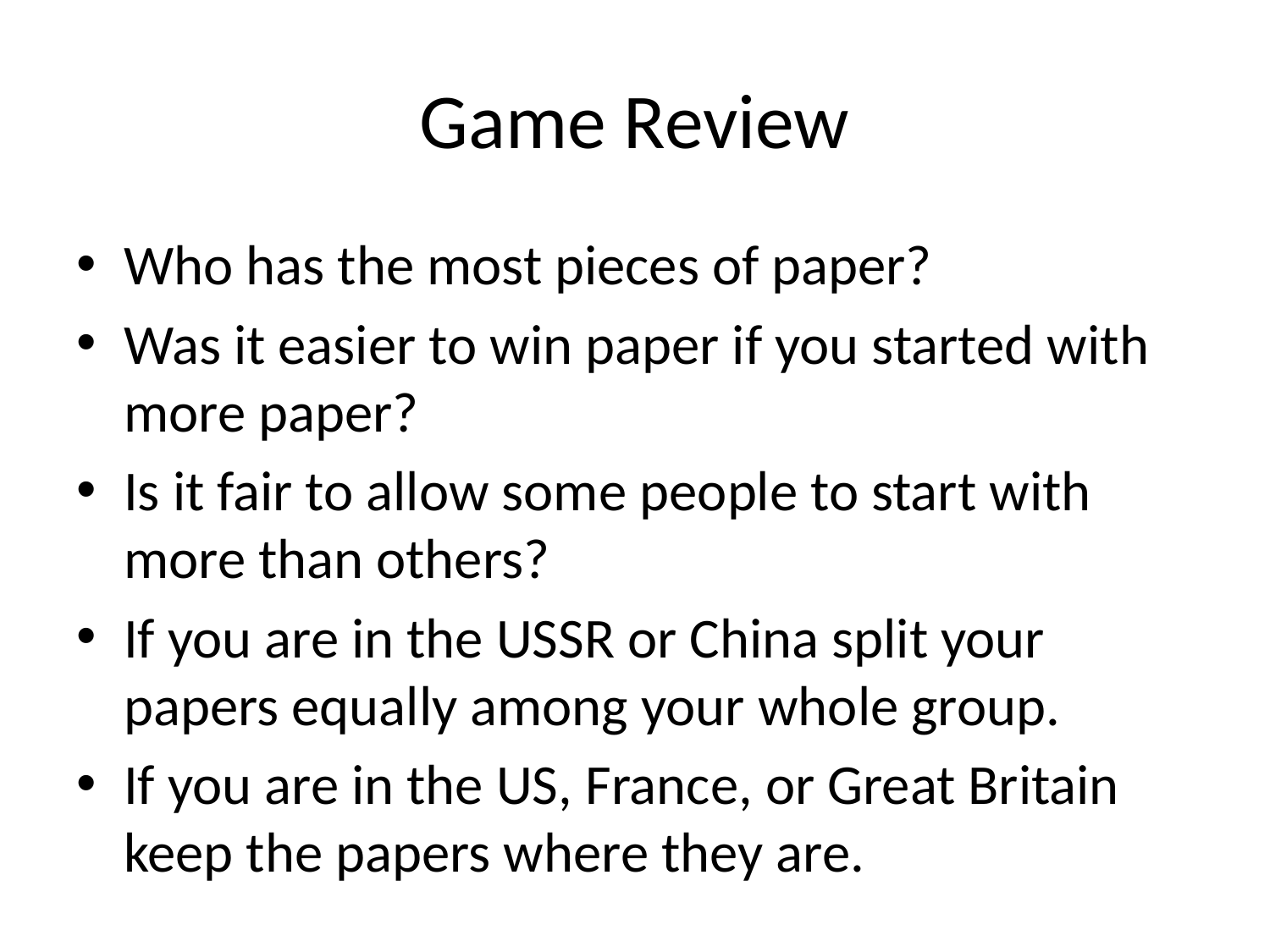

# Game Review
Who has the most pieces of paper?
Was it easier to win paper if you started with more paper?
Is it fair to allow some people to start with more than others?
If you are in the USSR or China split your papers equally among your whole group.
If you are in the US, France, or Great Britain keep the papers where they are.